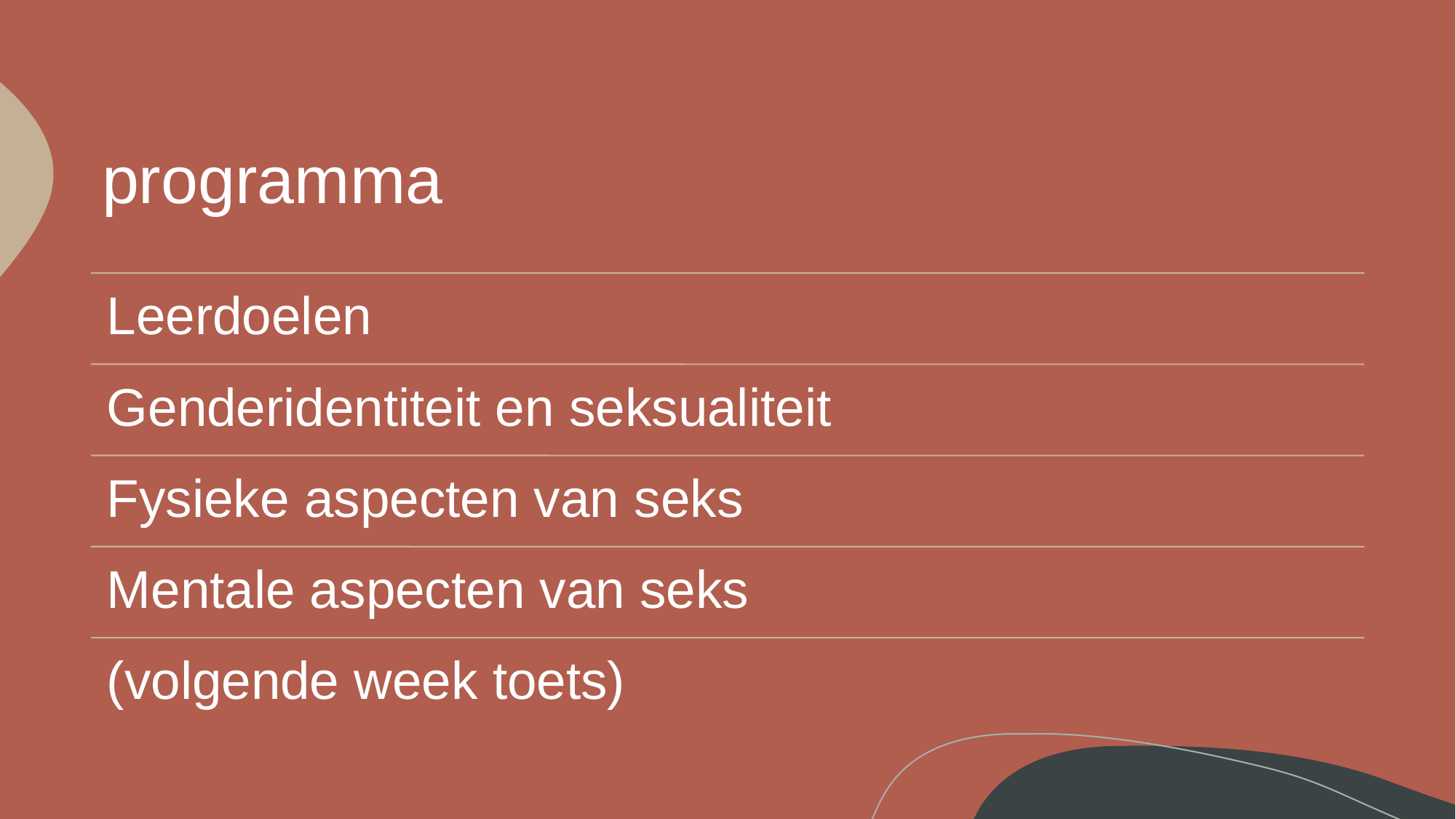

# programma
Leerdoelen
Genderidentiteit en seksualiteit
Fysieke aspecten van seks
Mentale aspecten van seks
(volgende week toets)